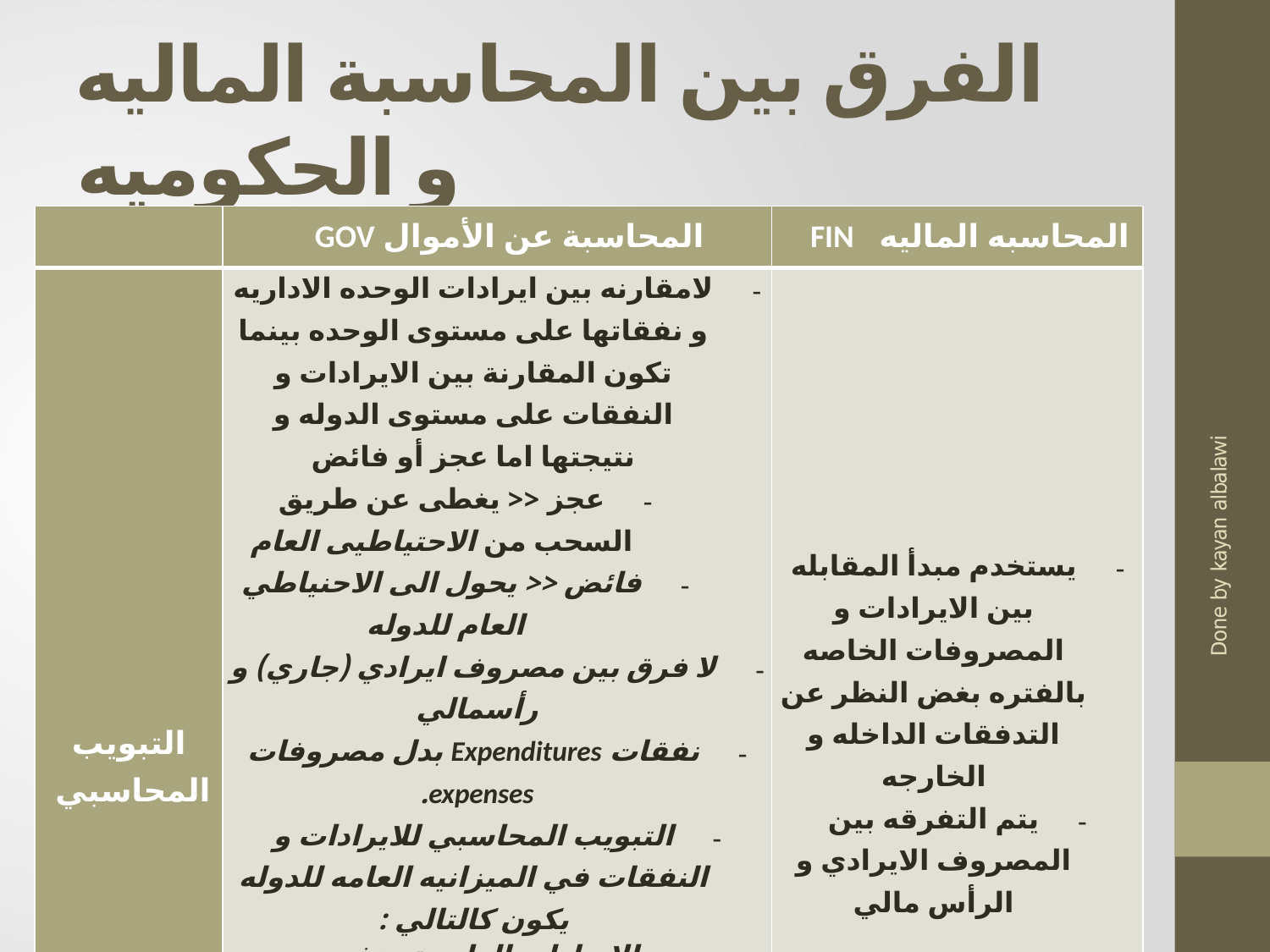

# الفرق بين المحاسبة الماليه و الحكوميه
|  | المحاسبة عن الأموال GOV | المحاسبه الماليه FIN |
| --- | --- | --- |
| التبويب المحاسبي | لامقارنه بين ايرادات الوحده الاداريه و نفقاتها على مستوى الوحده بينما تكون المقارنة بين الايرادات و النفقات على مستوى الدوله و نتيجتها اما عجز أو فائض عجز << يغطى عن طريق السحب من الاحتياطيى العام فائض << يحول الى الاحنياطي العام للدوله لا فرق بين مصروف ايرادي (جاري) و رأسمالي نفقات Expenditures بدل مصروفات expenses. التبويب المحاسبي للايرادات و النفقات في الميزانيه العامه للدوله يكون كالتالي : الايرادات العامه تصنف حسب نوع المال – مصادر الايرادات – الوحده الاداريه المسئوله عن التحصيل النفقات تبوب حسب نوع المال – الوظيفه – البرامج و الانشطه – الوحده الاداريه و طبيعه النفقه و نوعها | يستخدم مبدأ المقابله بين الايرادات و المصروفات الخاصه بالفتره بغض النظر عن التدفقات الداخله و الخارجه يتم التفرقه بين المصروف الايرادي و الرأس مالي |
Done by kayan albalawi